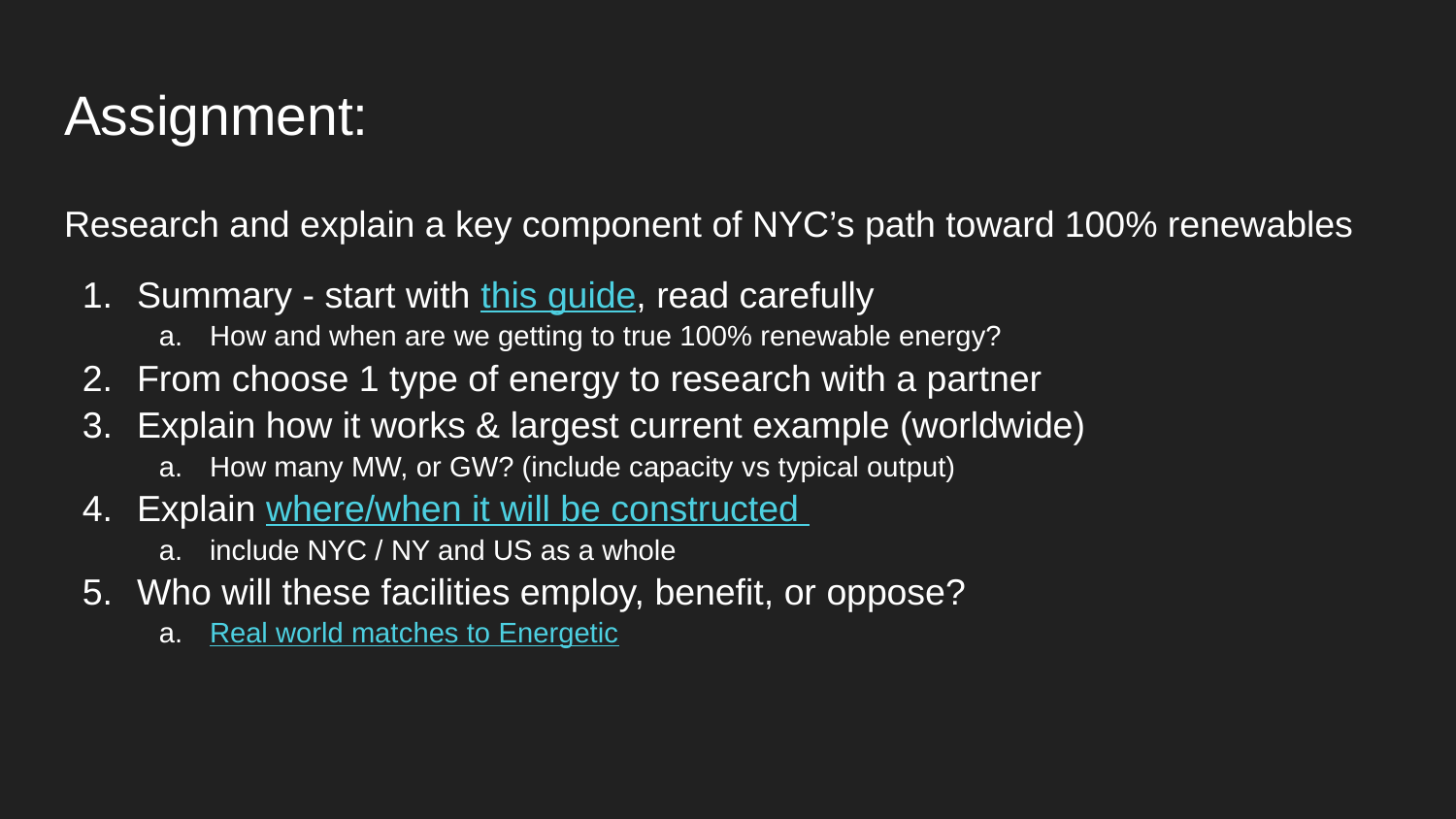

# Assignment:
Research and explain a key component of NYC’s path toward 100% renewables
Summary - start with this guide, read carefully
How and when are we getting to true 100% renewable energy?
From choose 1 type of energy to research with a partner
Explain how it works & largest current example (worldwide)
How many MW, or GW? (include capacity vs typical output)
Explain where/when it will be constructed
include NYC / NY and US as a whole
Who will these facilities employ, benefit, or oppose?
Real world matches to Energetic